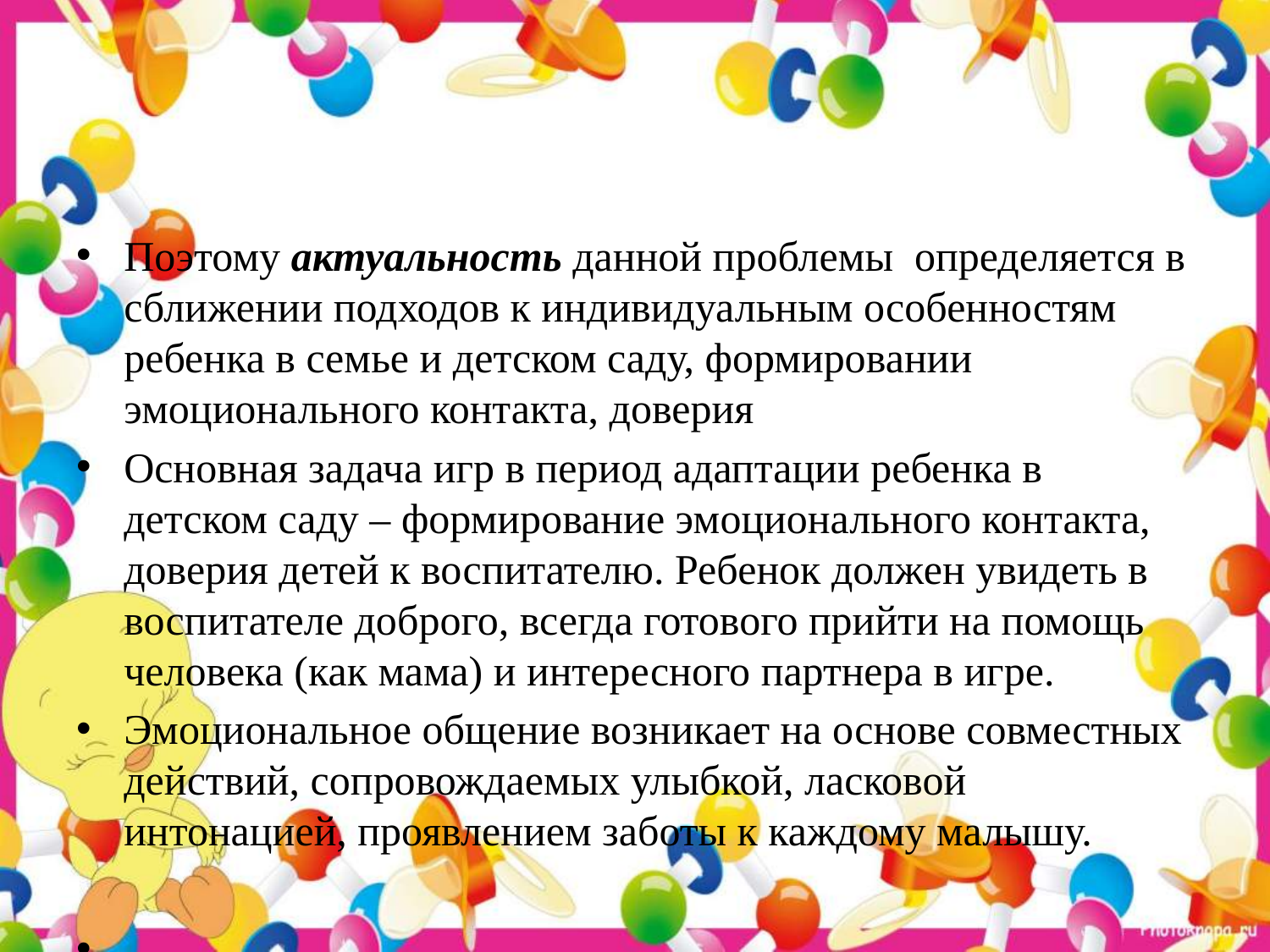

#
Поэтому актуальность данной проблемы  определяется в сближении подходов к индивидуальным особенностям ребенка в семье и детском саду, формировании эмоционального контакта, доверия
Основная задача игр в период адаптации ребенка в детском саду – формирование эмоционального контакта, доверия детей к воспитателю. Ребенок должен увидеть в воспитателе доброго, всегда готового прийти на помощь человека (как мама) и интересного партнера в игре.
Эмоциональное общение возникает на основе совместных действий, сопровождаемых улыбкой, ласковой интонацией, проявлением заботы к каждому малышу.